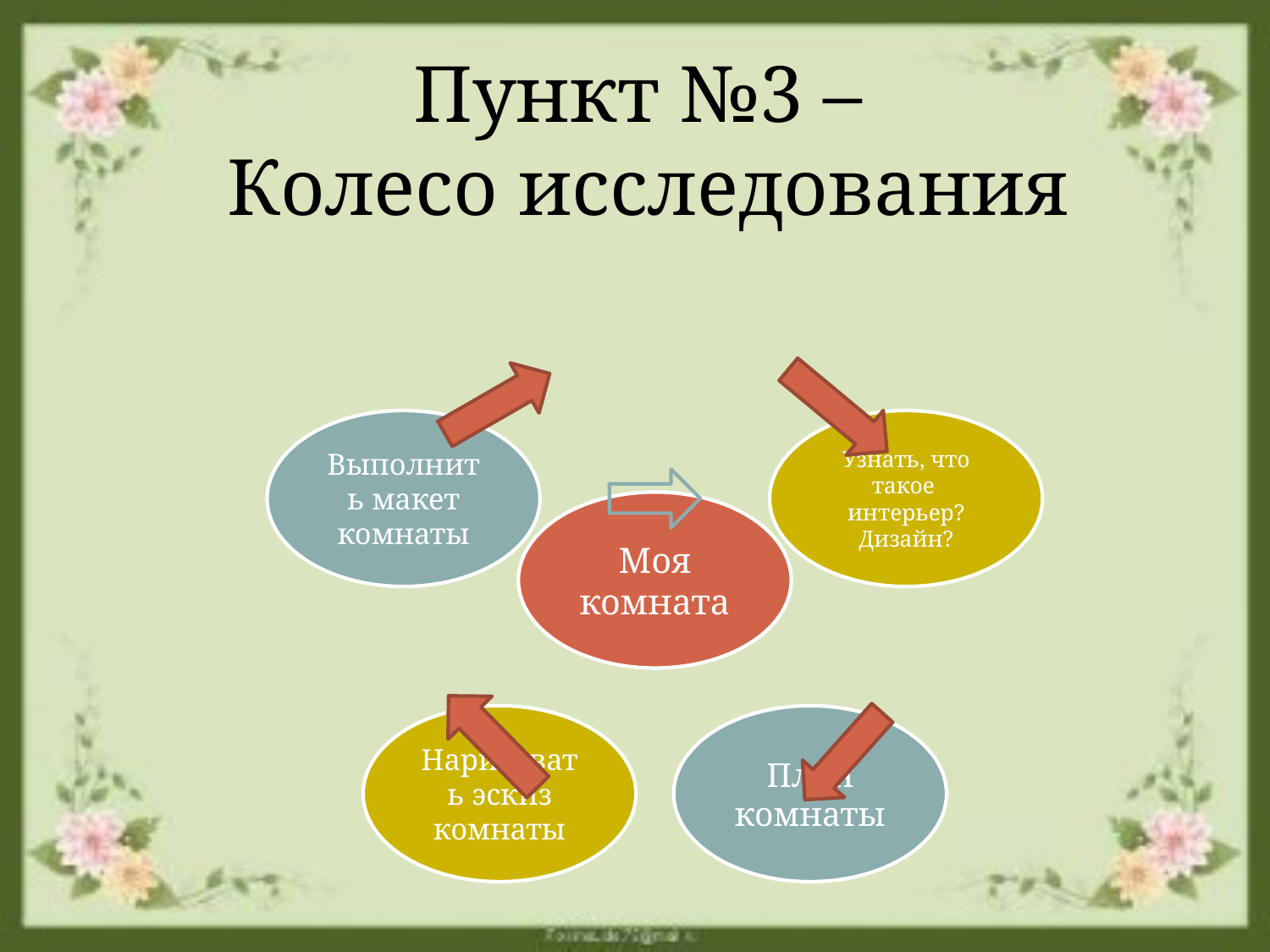

# Пункт №3 – Колесо исследования
Моя комната
Узнать, что такое  интерьер? Дизайн?
План комнаты
Нарисовать эскиз комнаты
Выполнить макет комнаты